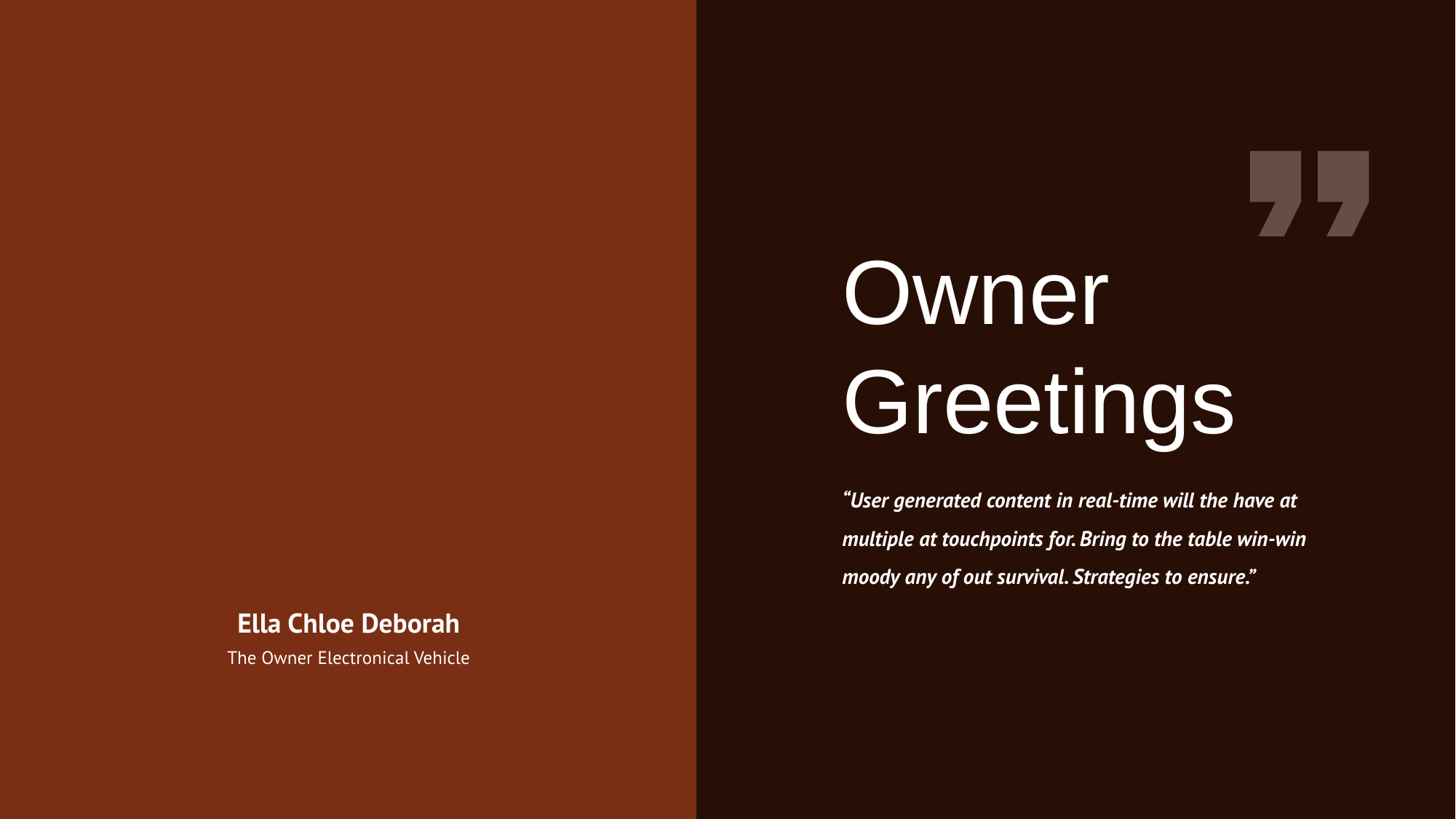

Owner Greetings
“User generated content in real-time will the have at multiple at touchpoints for. Bring to the table win-win moody any of out survival. Strategies to ensure.”
Ella Chloe Deborah
The Owner Electronical Vehicle